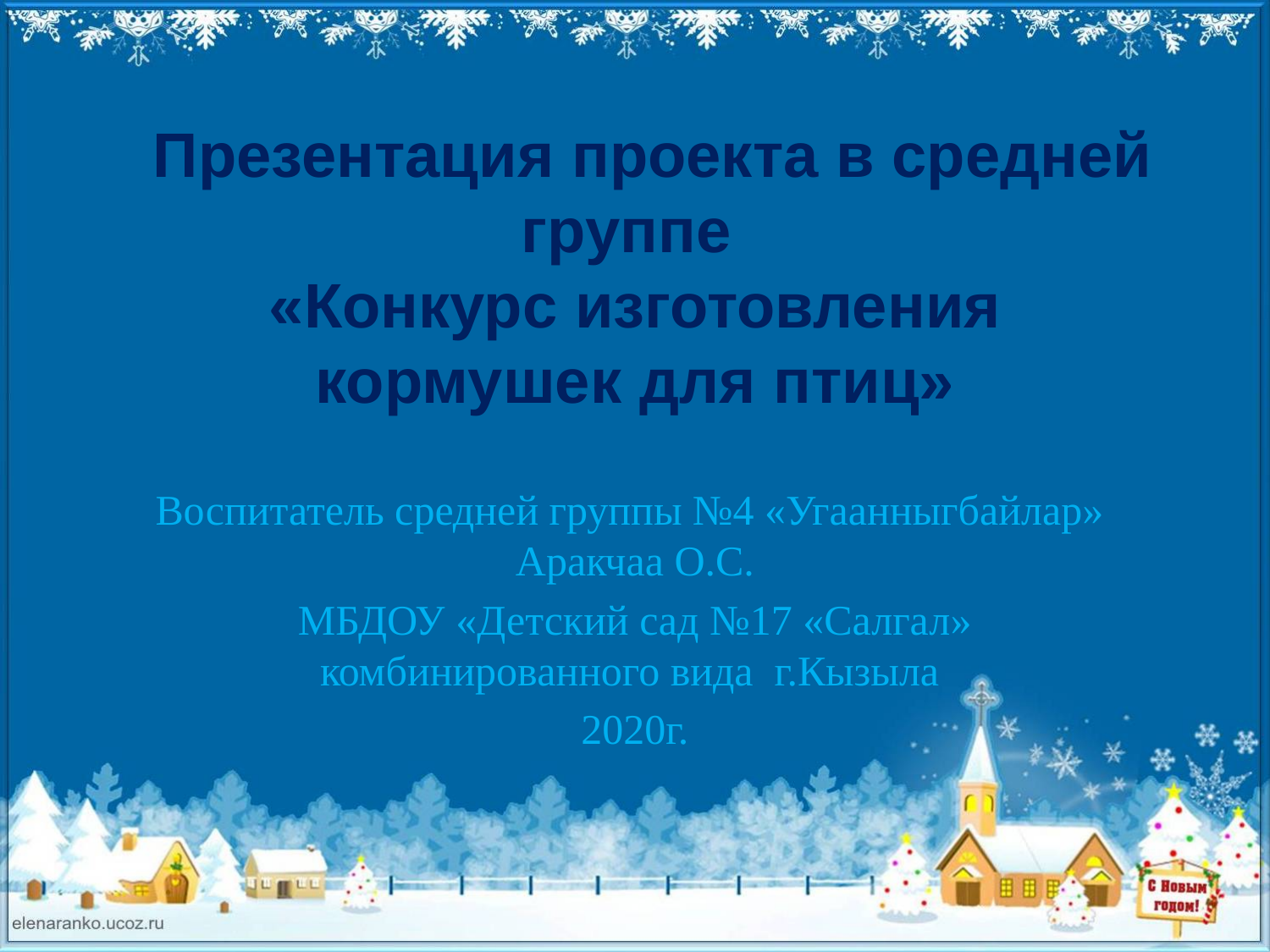

# Презентация проекта в средней группе «Конкурс изготовления кормушек для птиц»
Воспитатель средней группы №4 «Угаанныгбайлар»  Аракчаа О.С.
МБДОУ «Детский сад №17 «Салгал» комбинированного вида  г.Кызыла
2020г.